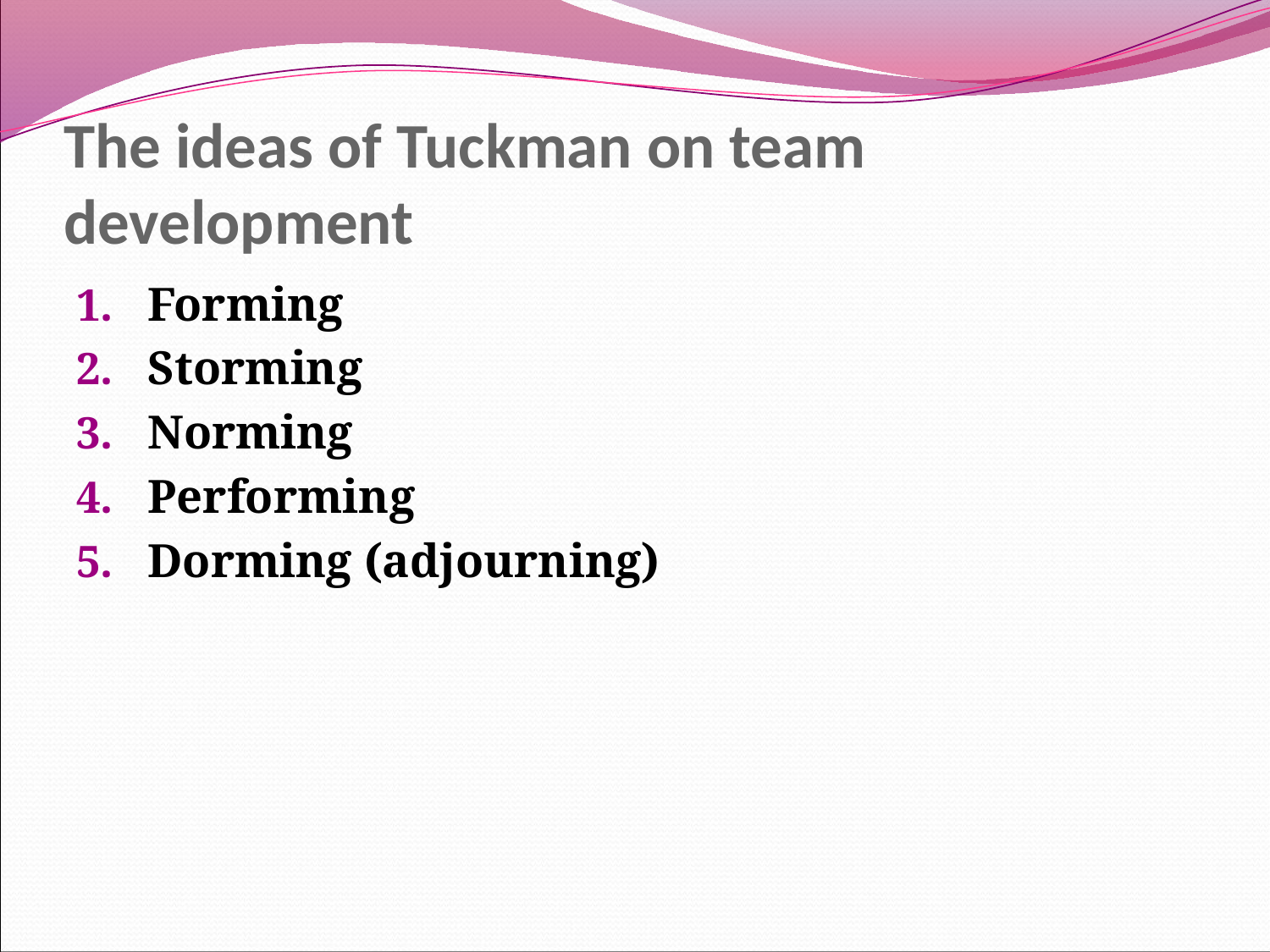

# The ideas of Tuckman on team development
Forming
Storming
Norming
Performing
Dorming (adjourning)